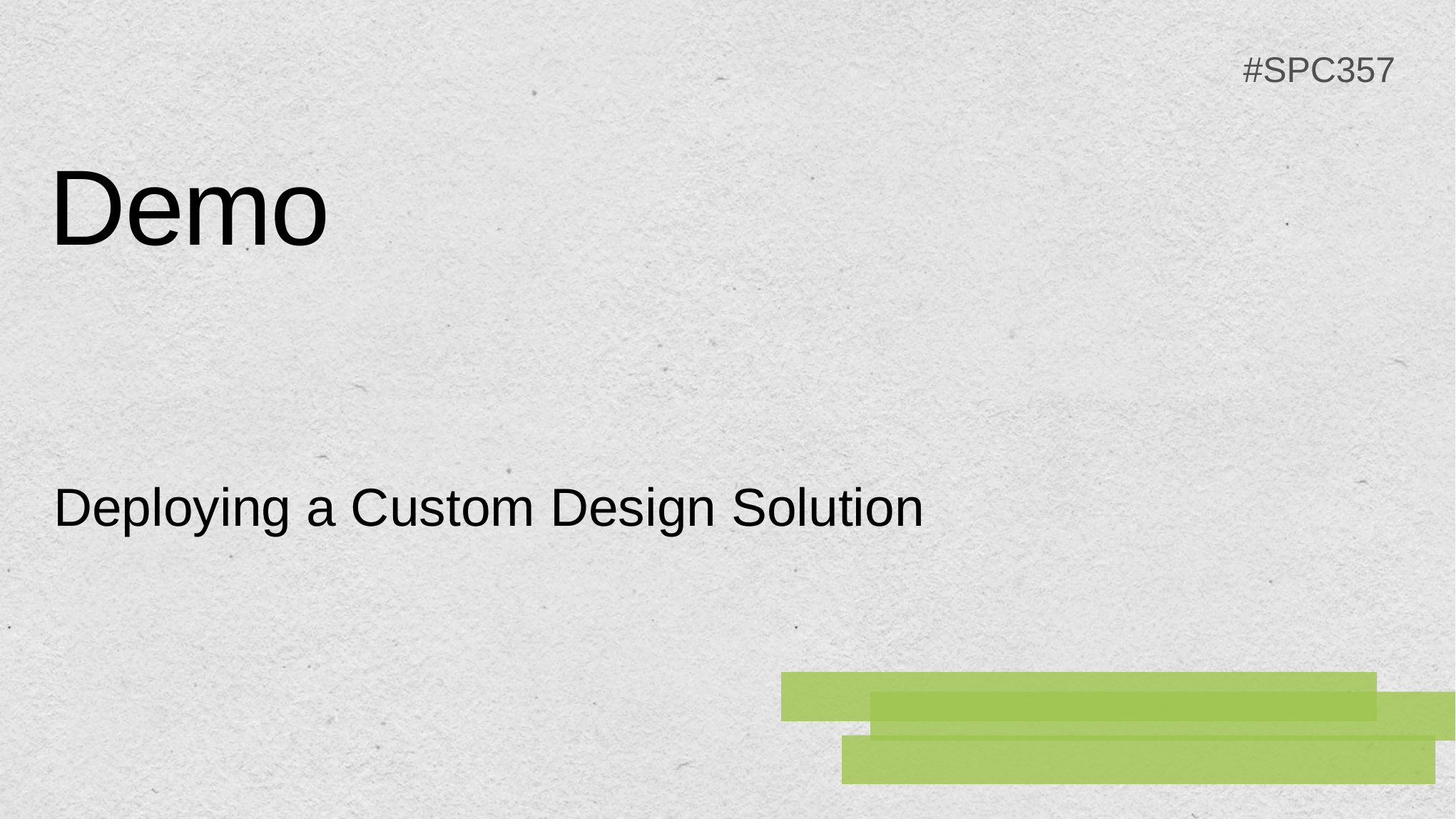

#SPC357
# Demo
Deploying a Custom Design Solution